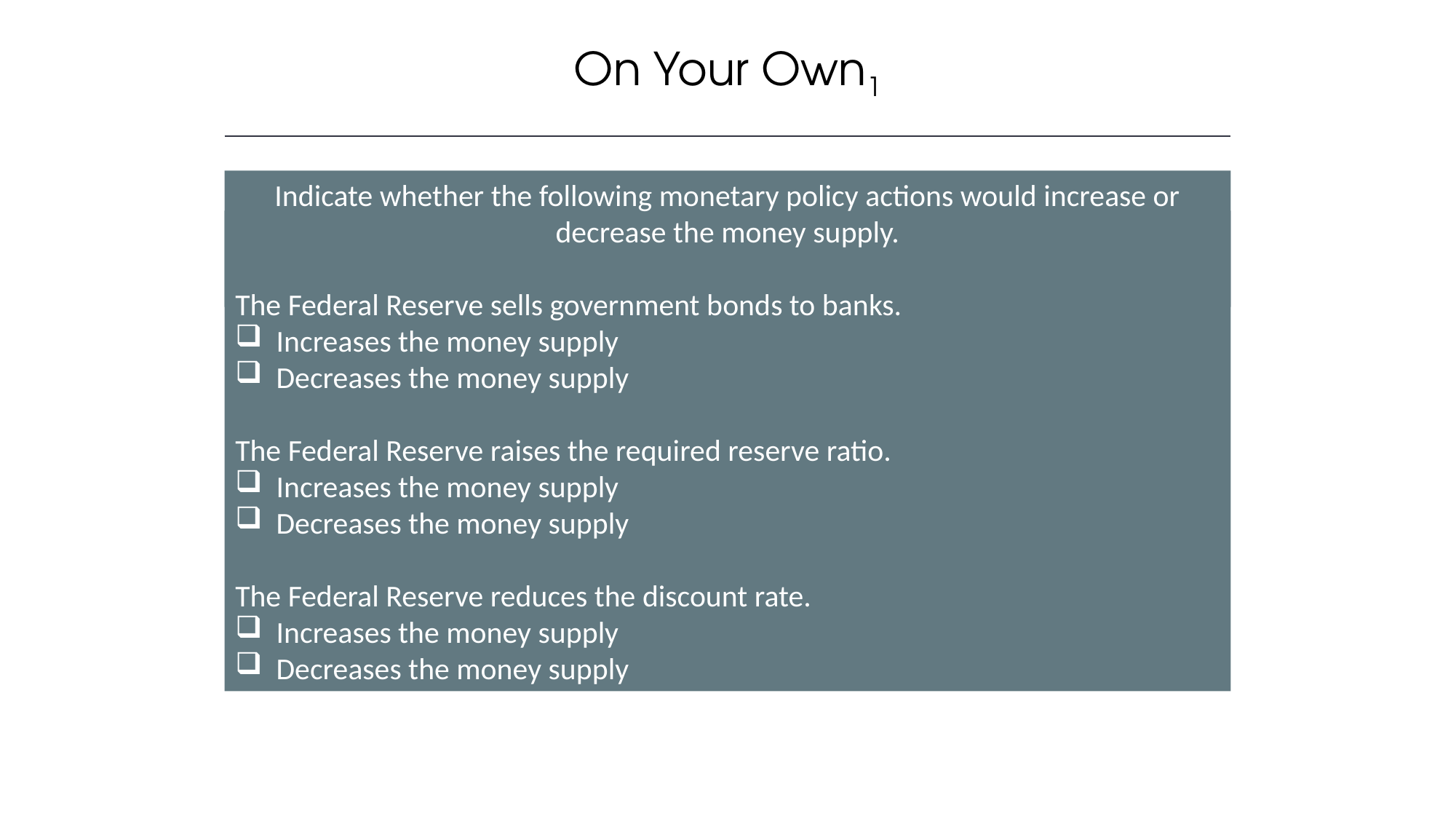

On Your Own1
Indicate whether the following monetary policy actions would increase or decrease the money supply.

The Federal Reserve sells government bonds to banks.
Increases the money supply
Decreases the money supply

The Federal Reserve raises the required reserve ratio.
Increases the money supply
Decreases the money supply

The Federal Reserve reduces the discount rate.
Increases the money supply
Decreases the money supply